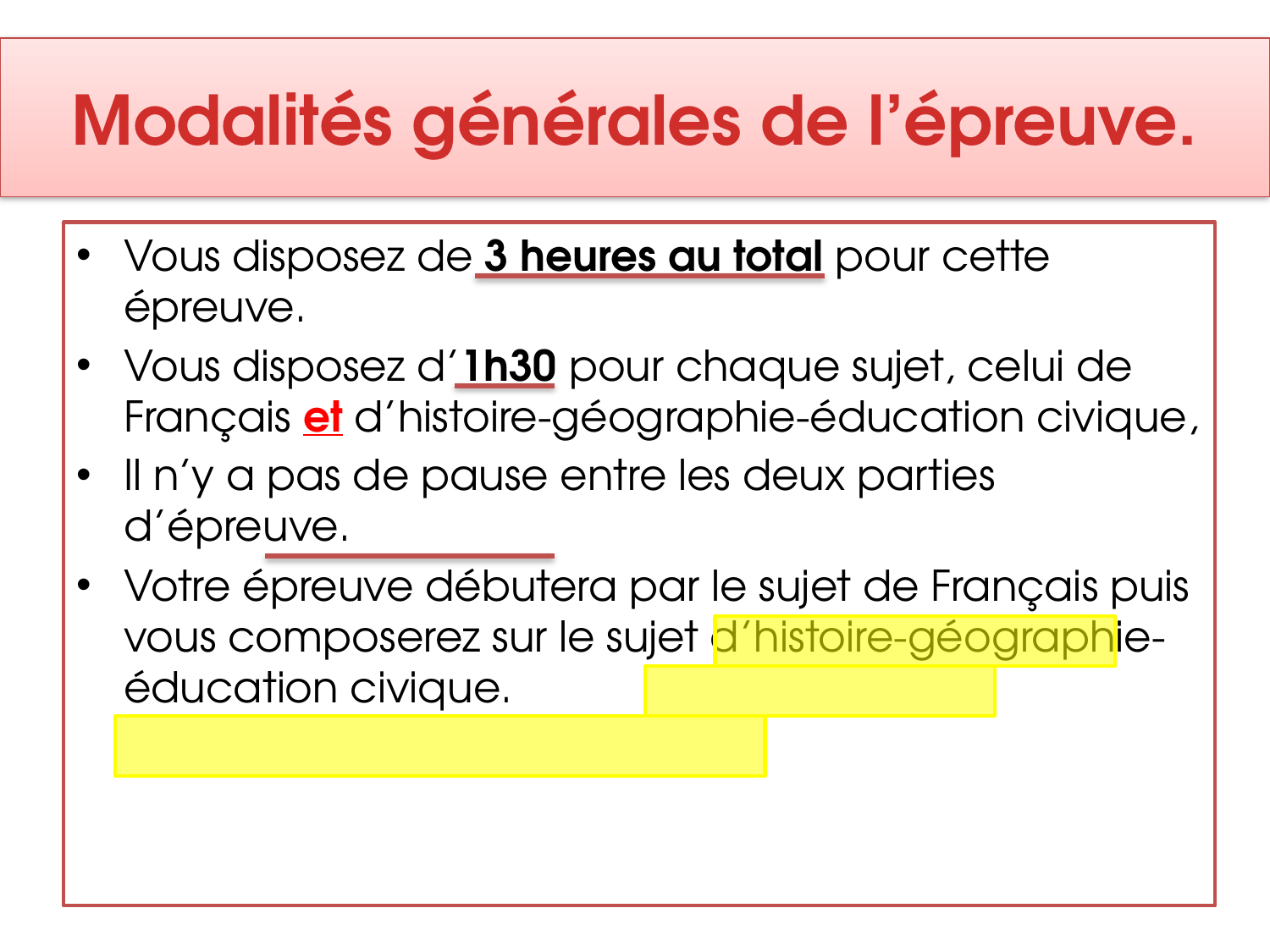

# Modalités générales de l’épreuve.
Vous disposez de 3 heures au total pour cette épreuve.
Vous disposez d’1h30 pour chaque sujet, celui de Français et d’histoire-géographie-éducation civique,
Il n’y a pas de pause entre les deux parties d’épreuve.
Votre épreuve débutera par le sujet de Français puis vous composerez sur le sujet d’histoire-géographie-éducation civique.